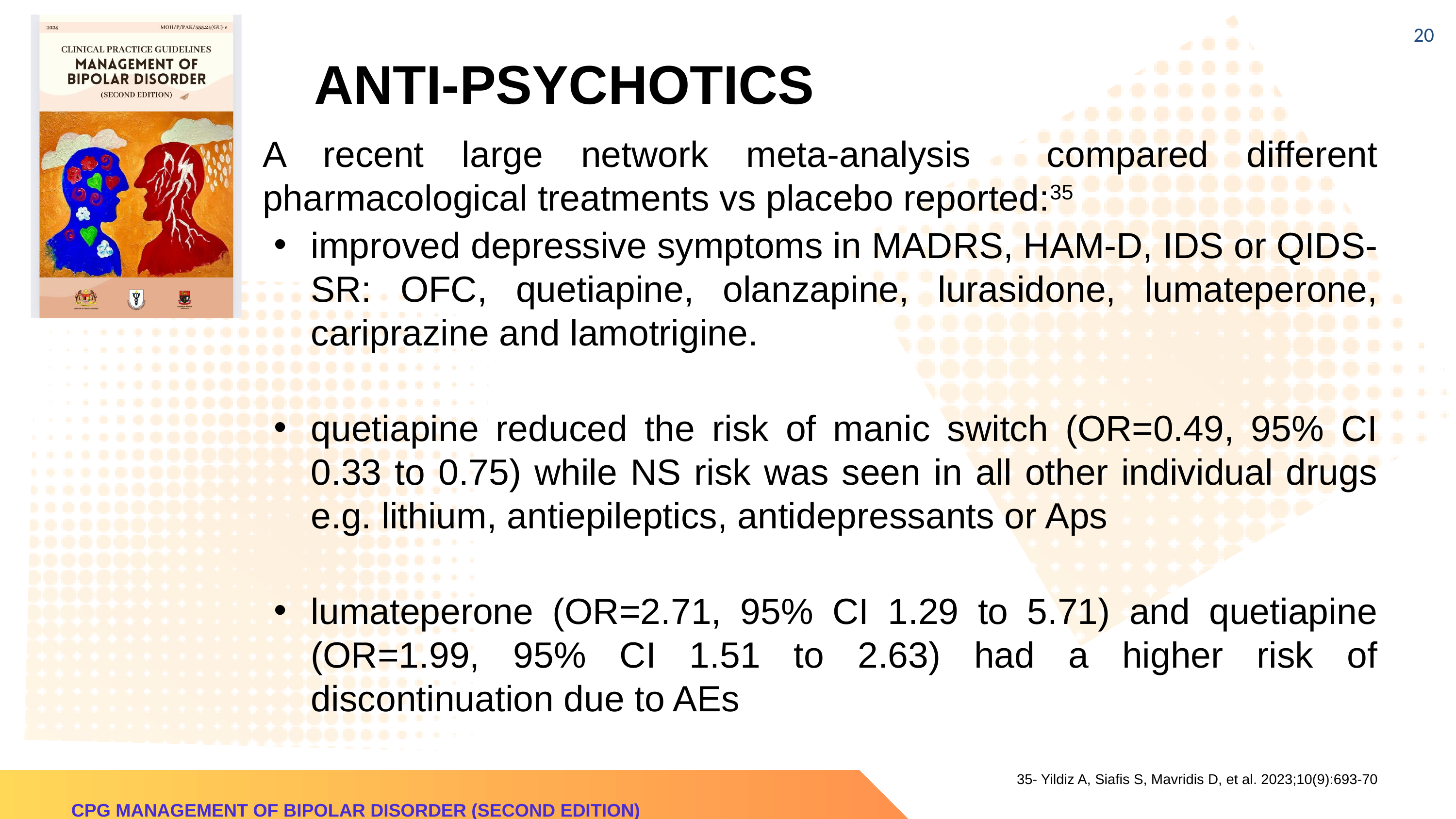

20
ANTI-PSYCHOTICS

A recent large network meta-analysis  compared different pharmacological treatments vs placebo reported:35
improved depressive symptoms in MADRS, HAM-D, IDS or QIDS-SR: OFC, quetiapine, olanzapine, lurasidone, lumateperone, cariprazine and lamotrigine.

quetiapine reduced the risk of manic switch (OR=0.49, 95% CI 0.33 to 0.75) while NS risk was seen in all other individual drugs e.g. lithium, antiepileptics, antidepressants or Aps

lumateperone (OR=2.71, 95% CI 1.29 to 5.71) and quetiapine (OR=1.99, 95% CI 1.51 to 2.63) had a higher risk of discontinuation due to AEs

35- Yildiz A, Siafis S, Mavridis D, et al. 2023;10(9):693-70

CPG MANAGEMENT OF BIPOLAR DISORDER (SECOND EDITION)